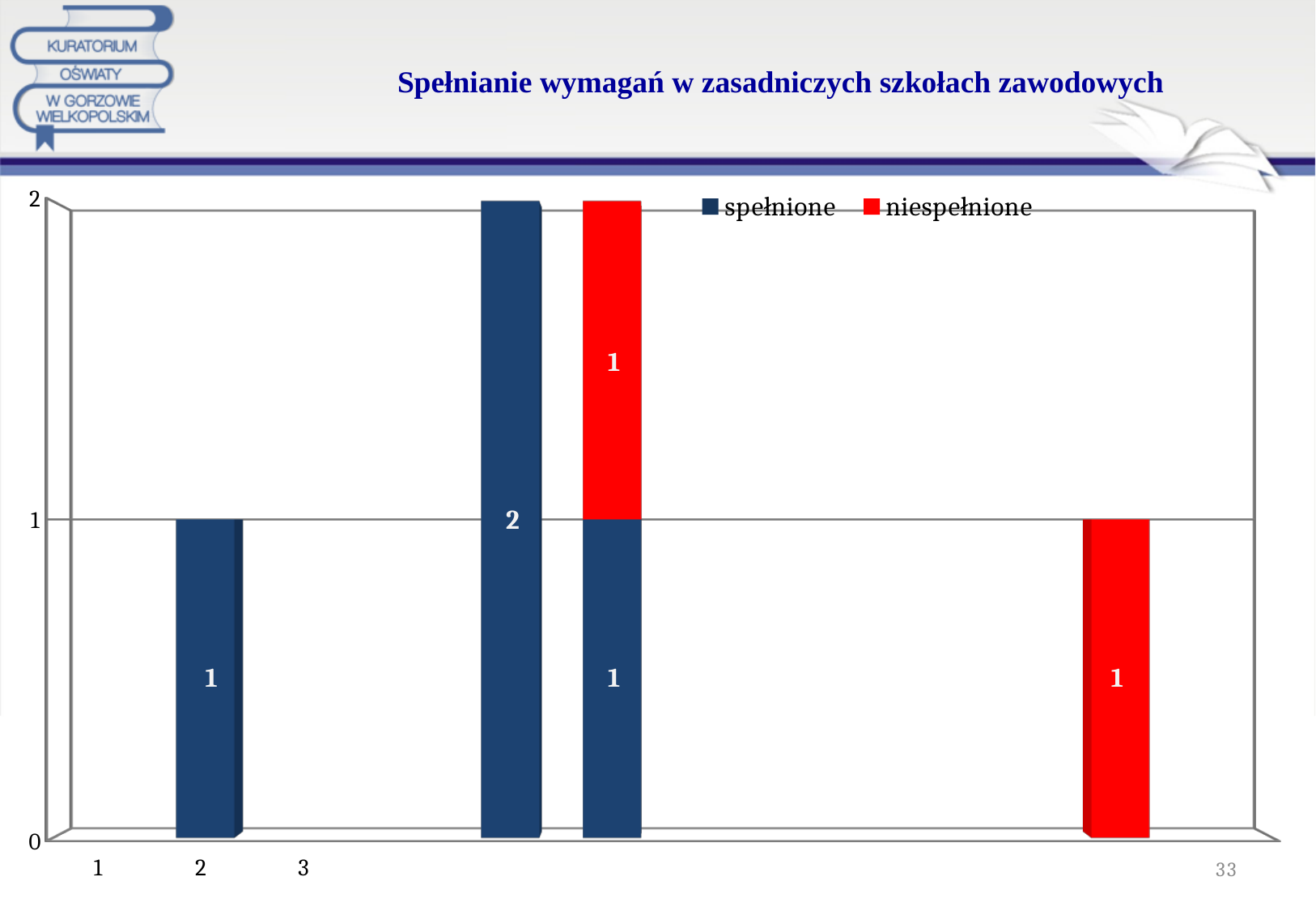

# Spełnianie wymagań w zasadniczych szkołach zawodowych

[unsupported chart]

33